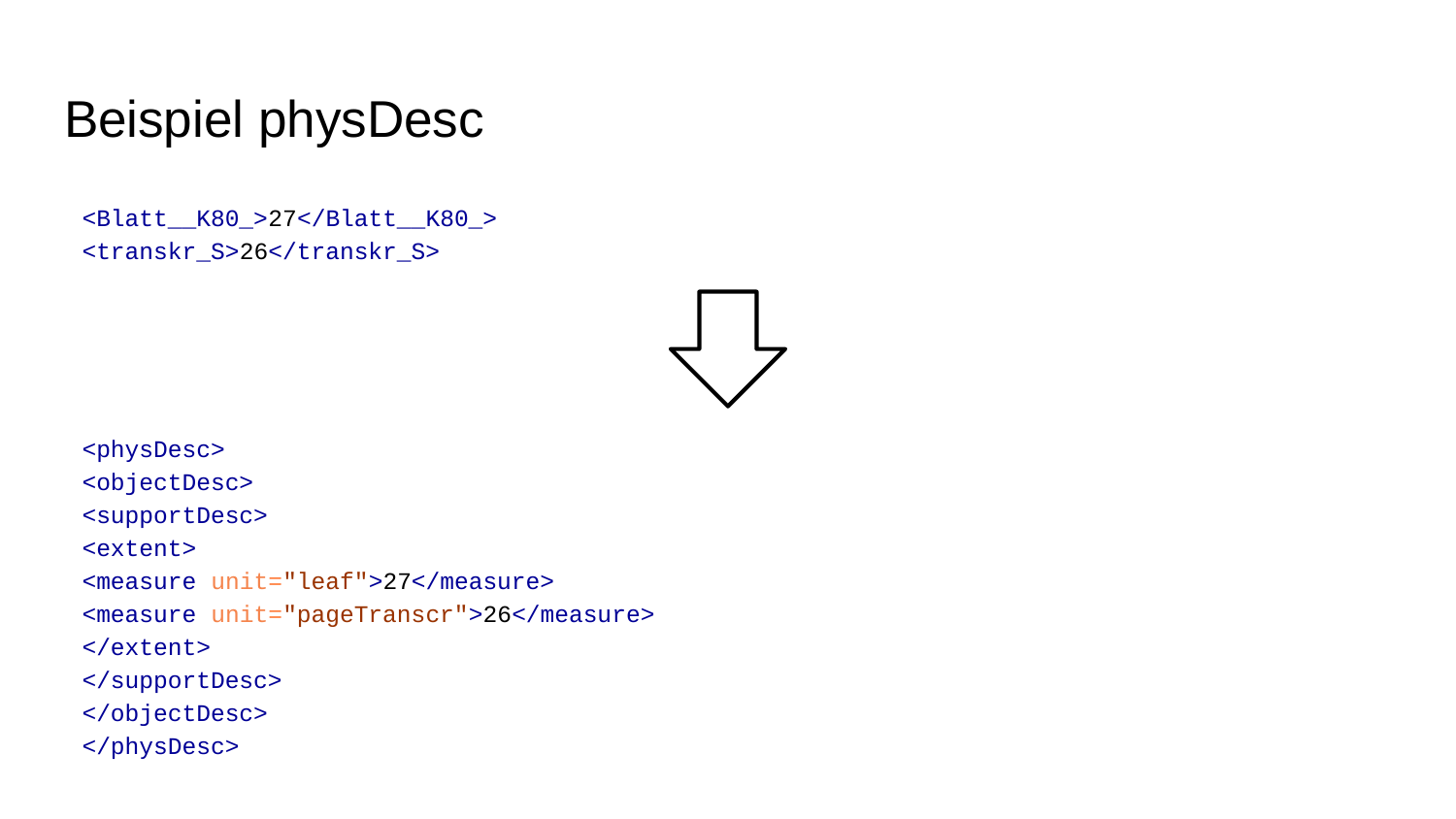

# Beispiel physDesc
<Blatt__K80_>27</Blatt__K80_>
<transkr_S>26</transkr_S>

<physDesc>
	<objectDesc>
		<supportDesc>
			<extent>
				<measure unit="leaf">27</measure>
				<measure unit="pageTranscr">26</measure>
			</extent>
		</supportDesc>
	</objectDesc>
</physDesc>